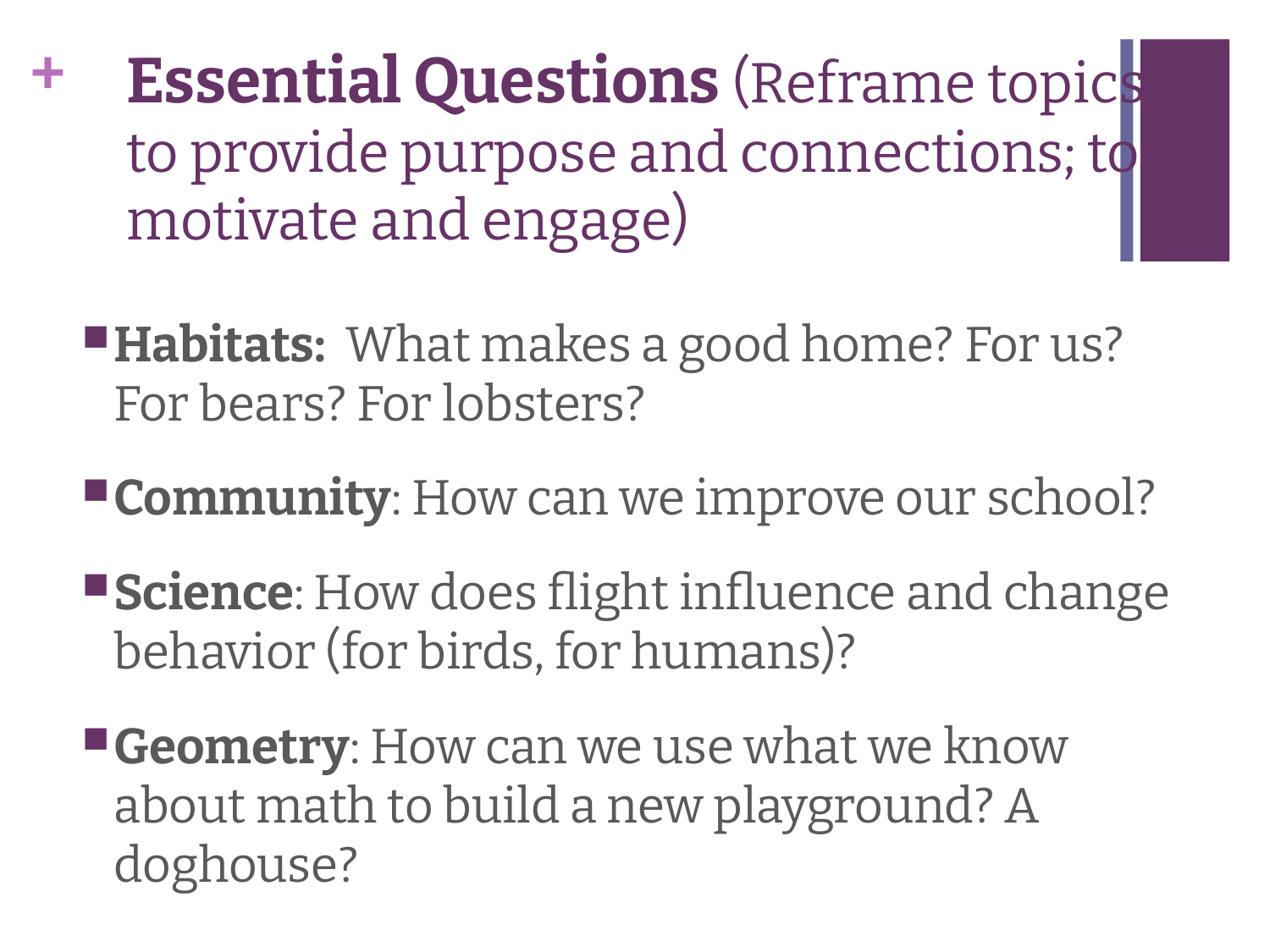

# Essential Questions (Reframe topics to provide purpose and connections; to motivate and engage)
Habitats:  What makes a good home? For us? For bears? For lobsters?
Community: How can we improve our school?
Science: How does flight influence and change behavior (for birds, for humans)?
Geometry: How can we use what we know about math to build a new playground? A doghouse?